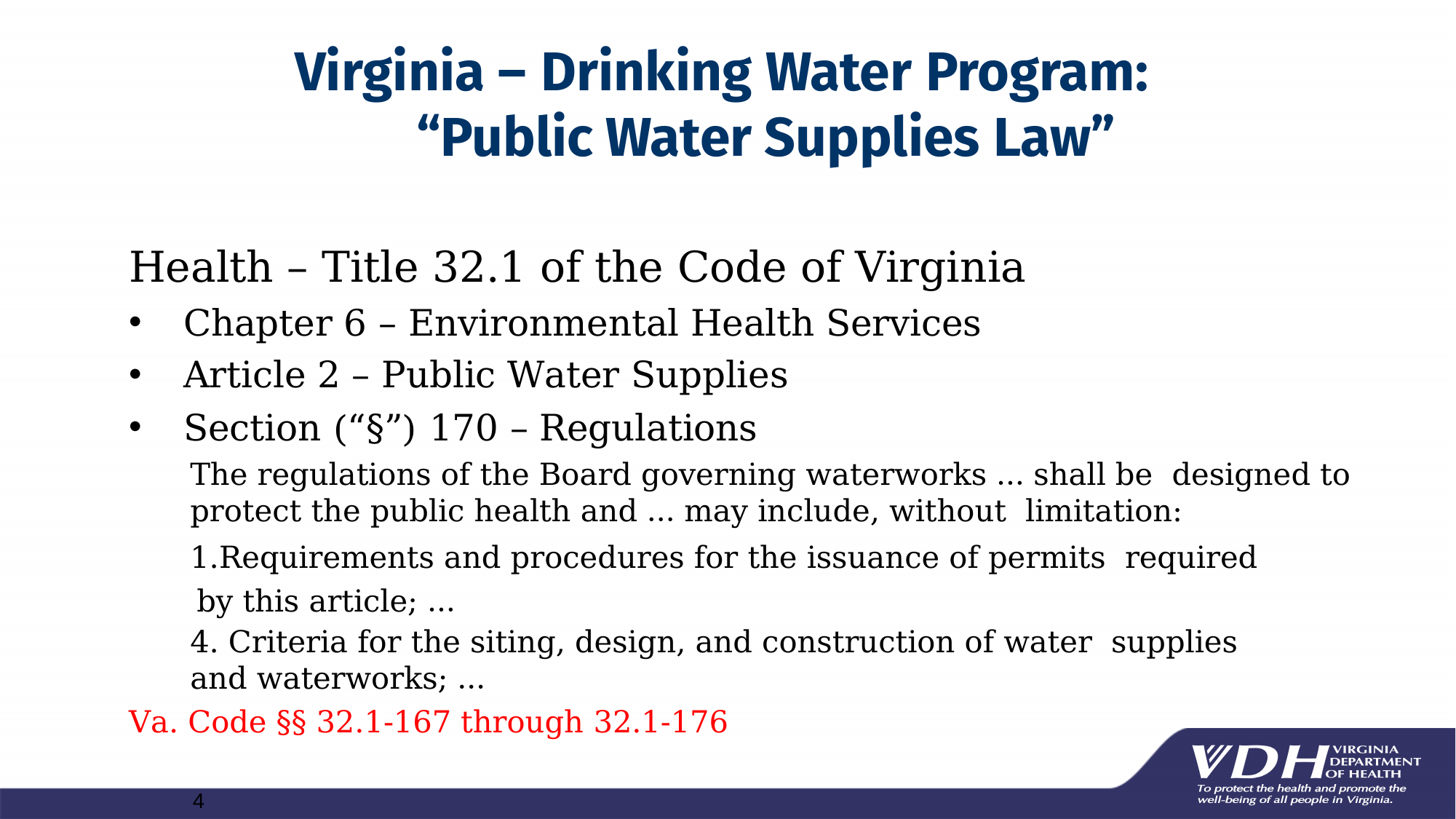

# Virginia – Drinking Water Program: “Public Water Supplies Law”
Health – Title 32.1 of the Code of Virginia
Chapter 6 – Environmental Health Services
Article 2 – Public Water Supplies
Section (“§”) 170 – Regulations
The regulations of the Board governing waterworks … shall be  designed to protect the public health and … may include, without  limitation:
Requirements and procedures for the issuance of permits  required by this article; …
4. Criteria for the siting, design, and construction of water  supplies and waterworks; …
Va. Code §§ 32.1-167 through 32.1-176
4